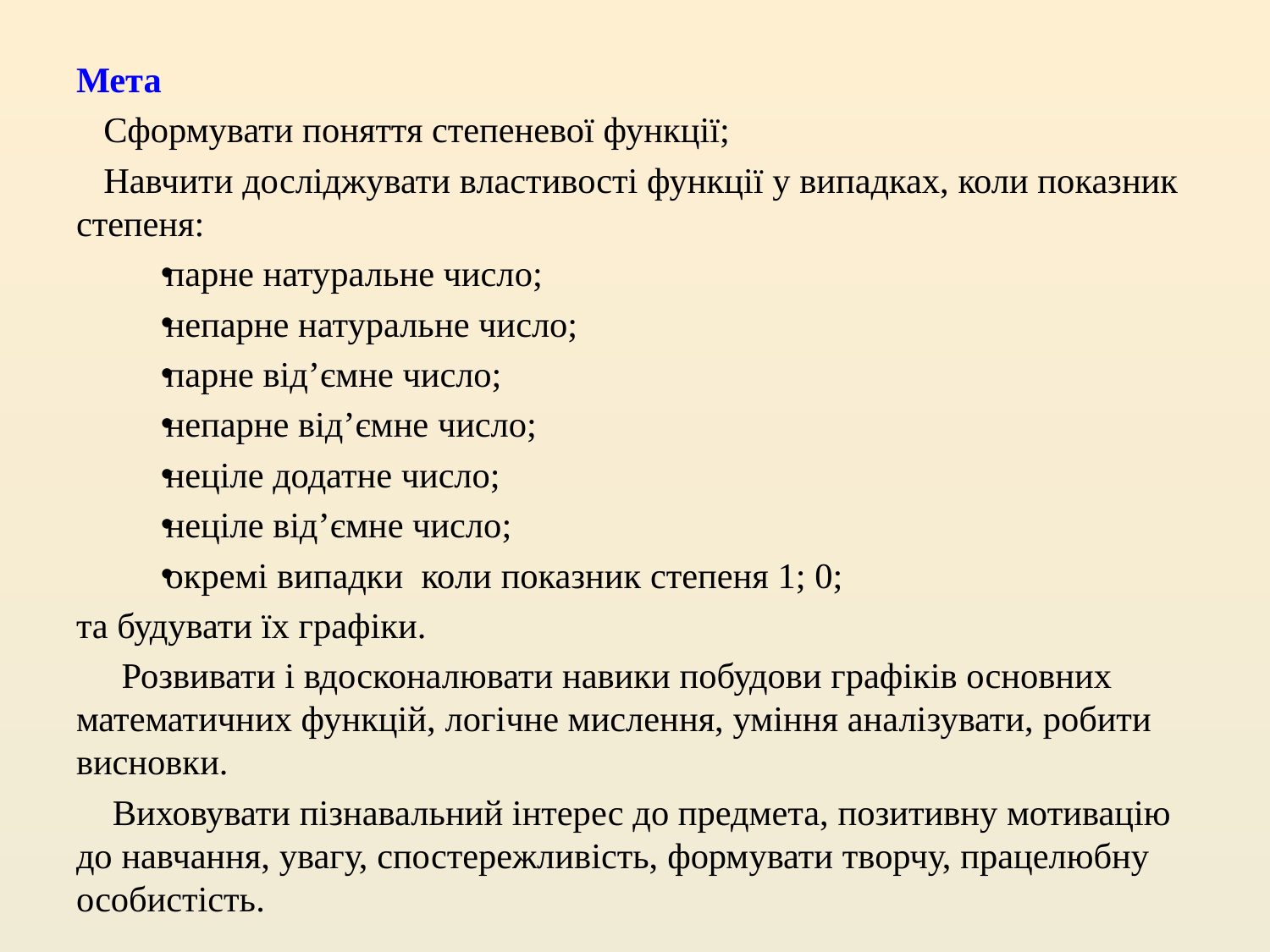

Мета
   Сформувати поняття степеневої функції;
   Навчити досліджувати властивості функції у випадках, коли показник степеня:
парне натуральне число;
непарне натуральне число;
парне від’ємне число;
непарне від’ємне число;
неціле додатне число;
неціле від’ємне число;
окремі випадки  коли показник степеня 1; 0;
та будувати їх графіки.
     Розвивати і вдосконалювати навики побудови графіків основних математичних функцій, логічне мислення, уміння аналізувати, робити висновки.
    Виховувати пізнавальний інтерес до предмета, позитивну мотивацію до навчання, увагу, спостережливість, формувати творчу, працелюбну особистість.